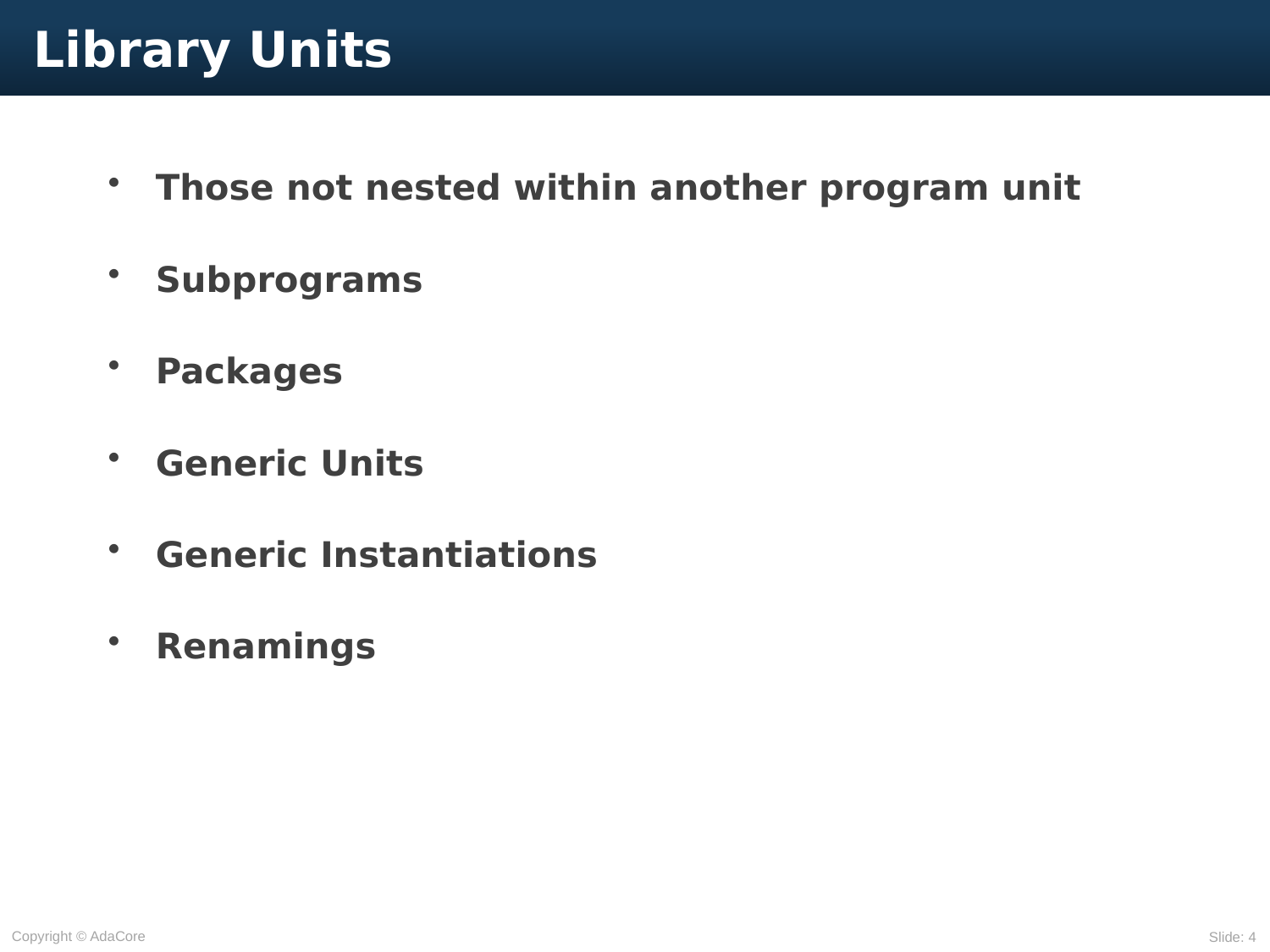

# Library Units
Those not nested within another program unit
Subprograms
Packages
Generic Units
Generic Instantiations
Renamings